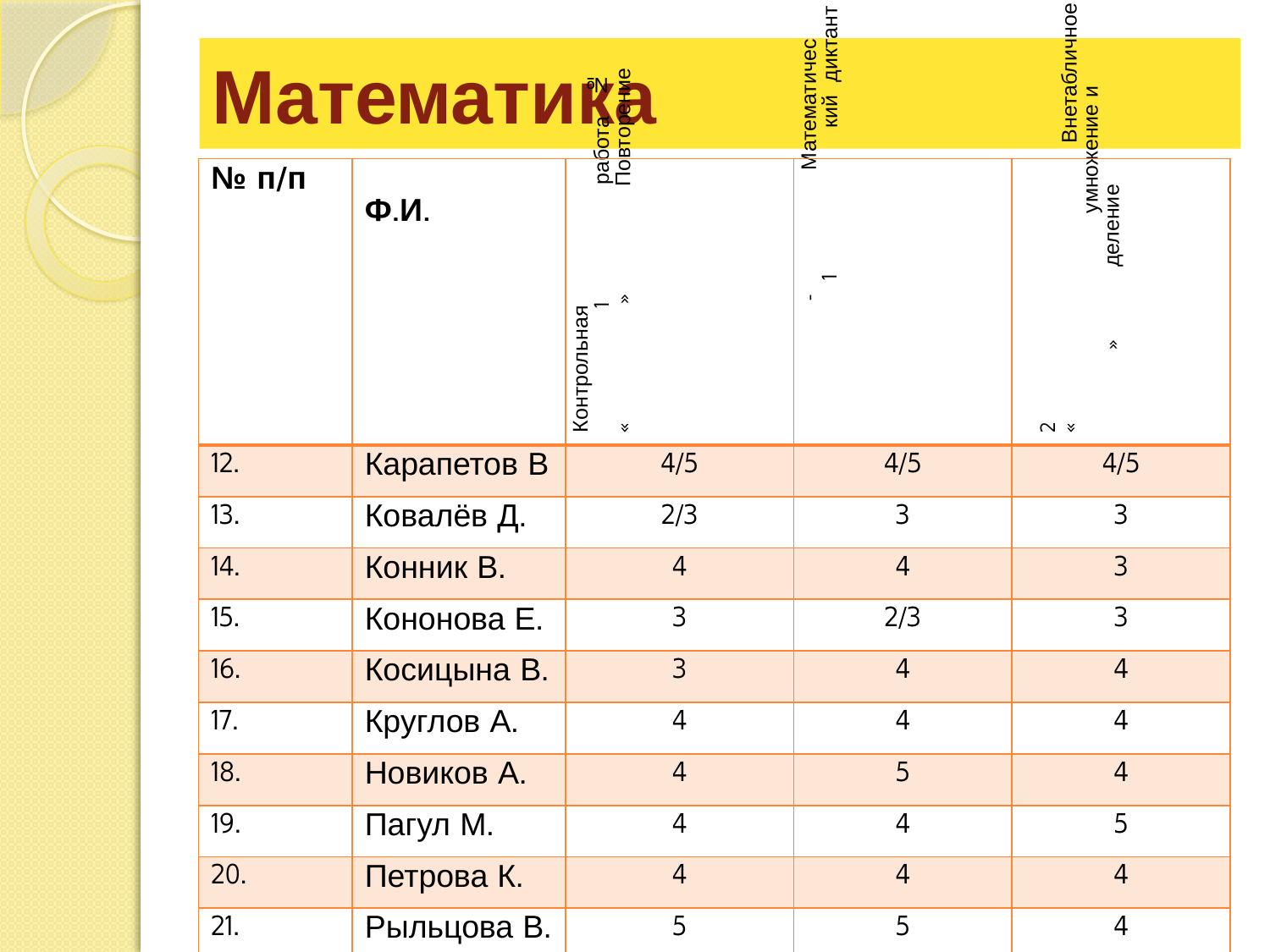

# Математика
| № п/п | Ф.И. | Контрольная работа № 1 «Повторение» | Математичес- кий диктант №1 | Контрольная работа № 2 «Внетабличное умножение и деление» |
| --- | --- | --- | --- | --- |
| 12. | Карапетов В | 4/5 | 4/5 | 4/5 |
| 13. | Ковалёв Д. | 2/3 | 3 | 3 |
| 14. | Конник В. | 4 | 4 | 3 |
| 15. | Кононова Е. | 3 | 2/3 | 3 |
| 16. | Косицына В. | 3 | 4 | 4 |
| 17. | Круглов А. | 4 | 4 | 4 |
| 18. | Новиков А. | 4 | 5 | 4 |
| 19. | Пагул М. | 4 | 4 | 5 |
| 20. | Петрова К. | 4 | 4 | 4 |
| 21. | Рыльцова В. | 5 | 5 | 4 |
| 22. | Самойлов Н | 4 | 5 | 4 |